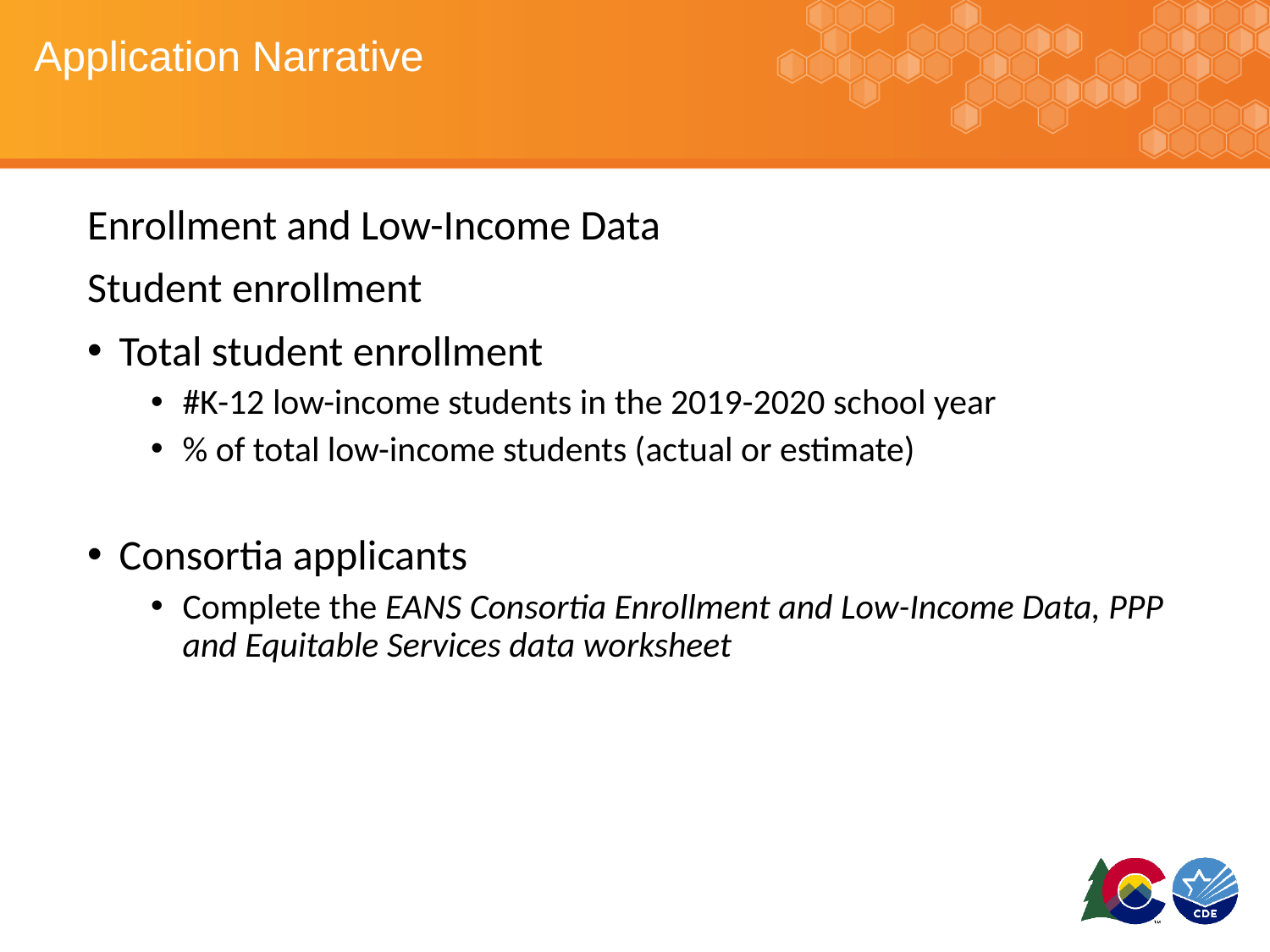

# Application Narrative
Enrollment and Low-Income Data
Student enrollment
Total student enrollment
#K-12 low-income students in the 2019-2020 school year
% of total low-income students (actual or estimate)

Consortia applicants
Complete the EANS Consortia Enrollment and Low-Income Data, PPP and Equitable Services data worksheet